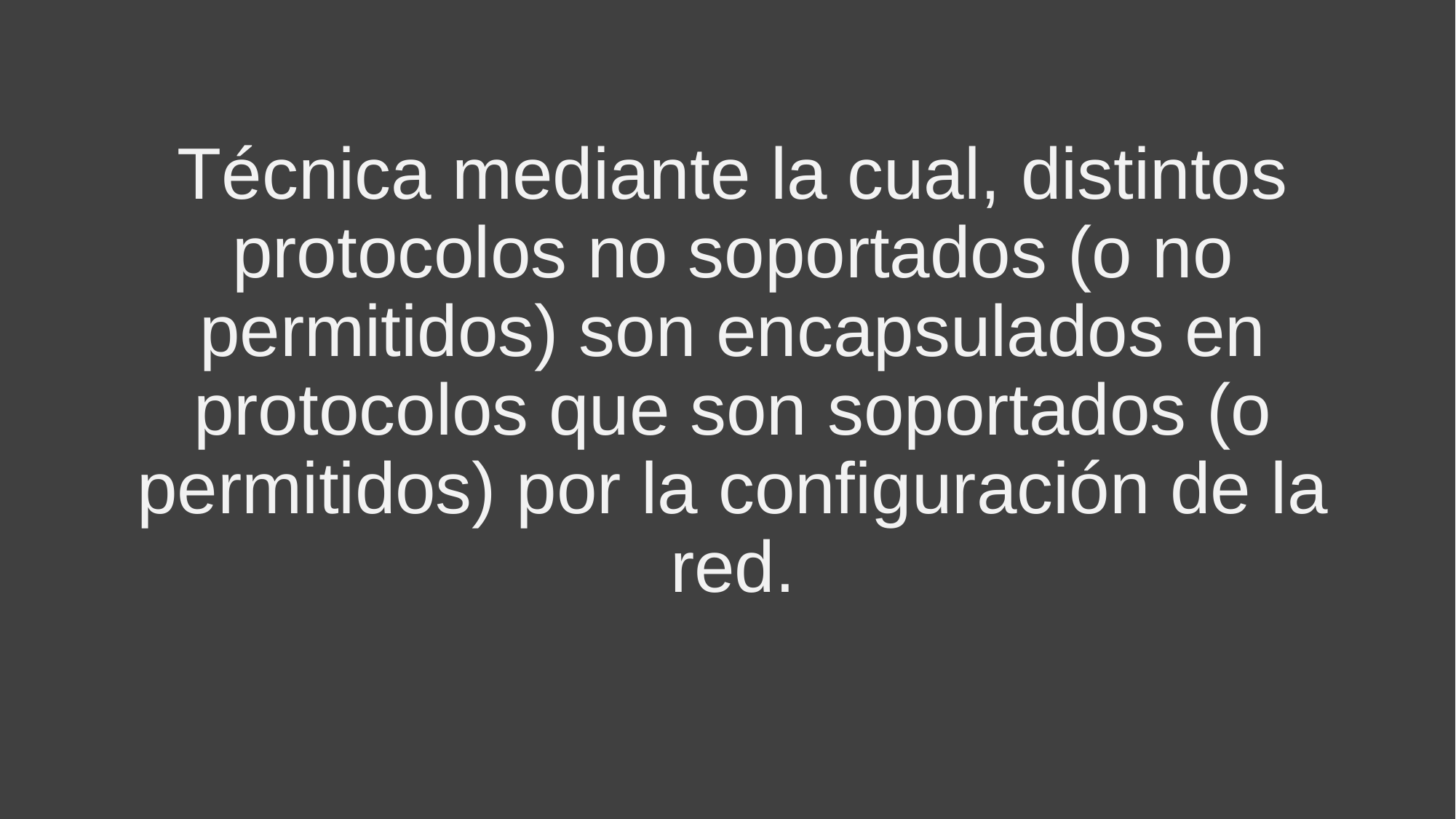

Técnica mediante la cual, distintos protocolos no soportados (o no permitidos) son encapsulados en protocolos que son soportados (o permitidos) por la configuración de la red.